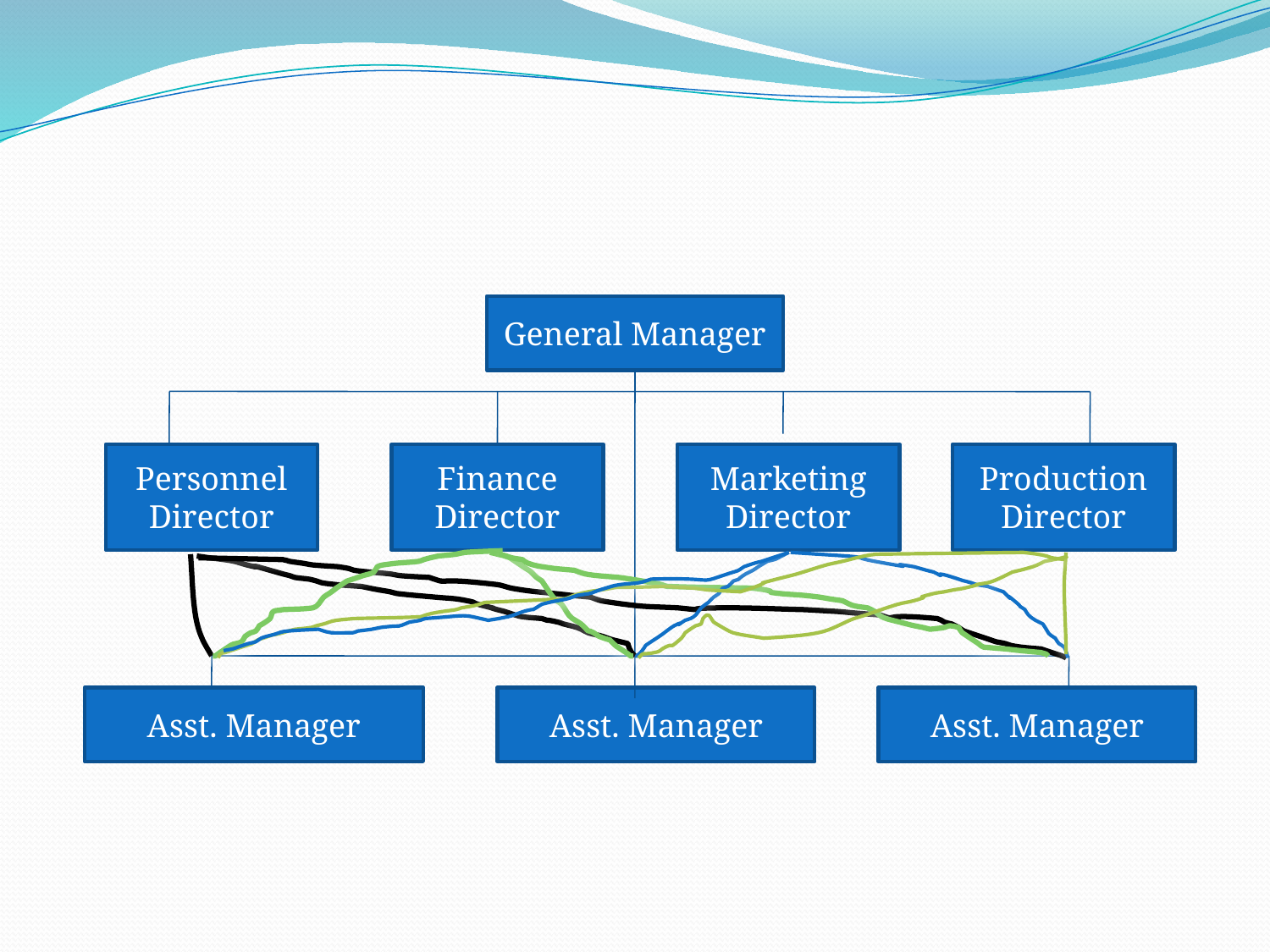

#

General Manager
Personnel Director
Finance Director
Marketing Director
Production Director

Asst. Manager
Asst. Manager
Asst. Manager